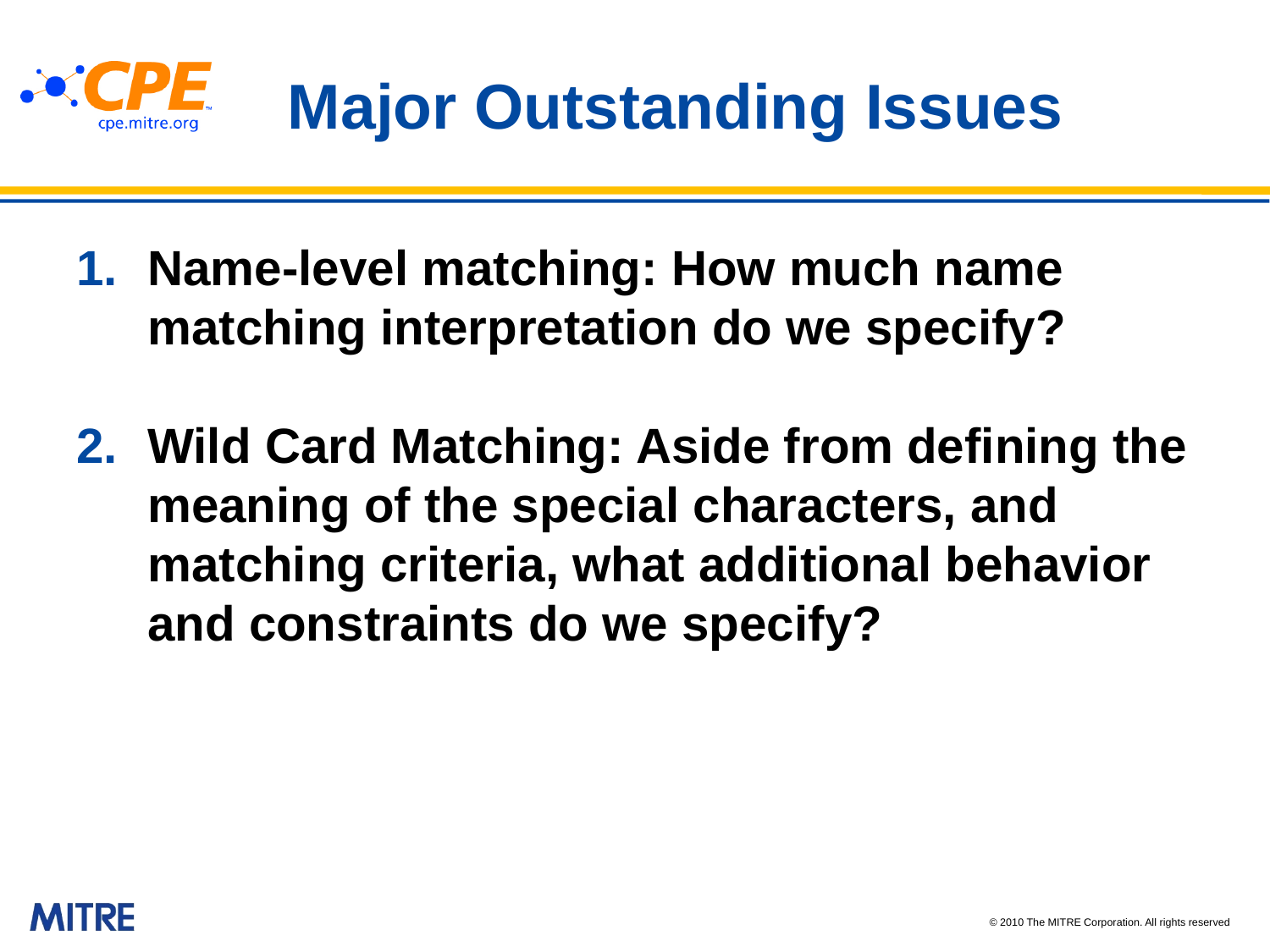

# Major Outstanding Issues
Name-level matching: How much name matching interpretation do we specify?

Wild Card Matching: Aside from defining the meaning of the special characters, and matching criteria, what additional behavior and constraints do we specify?